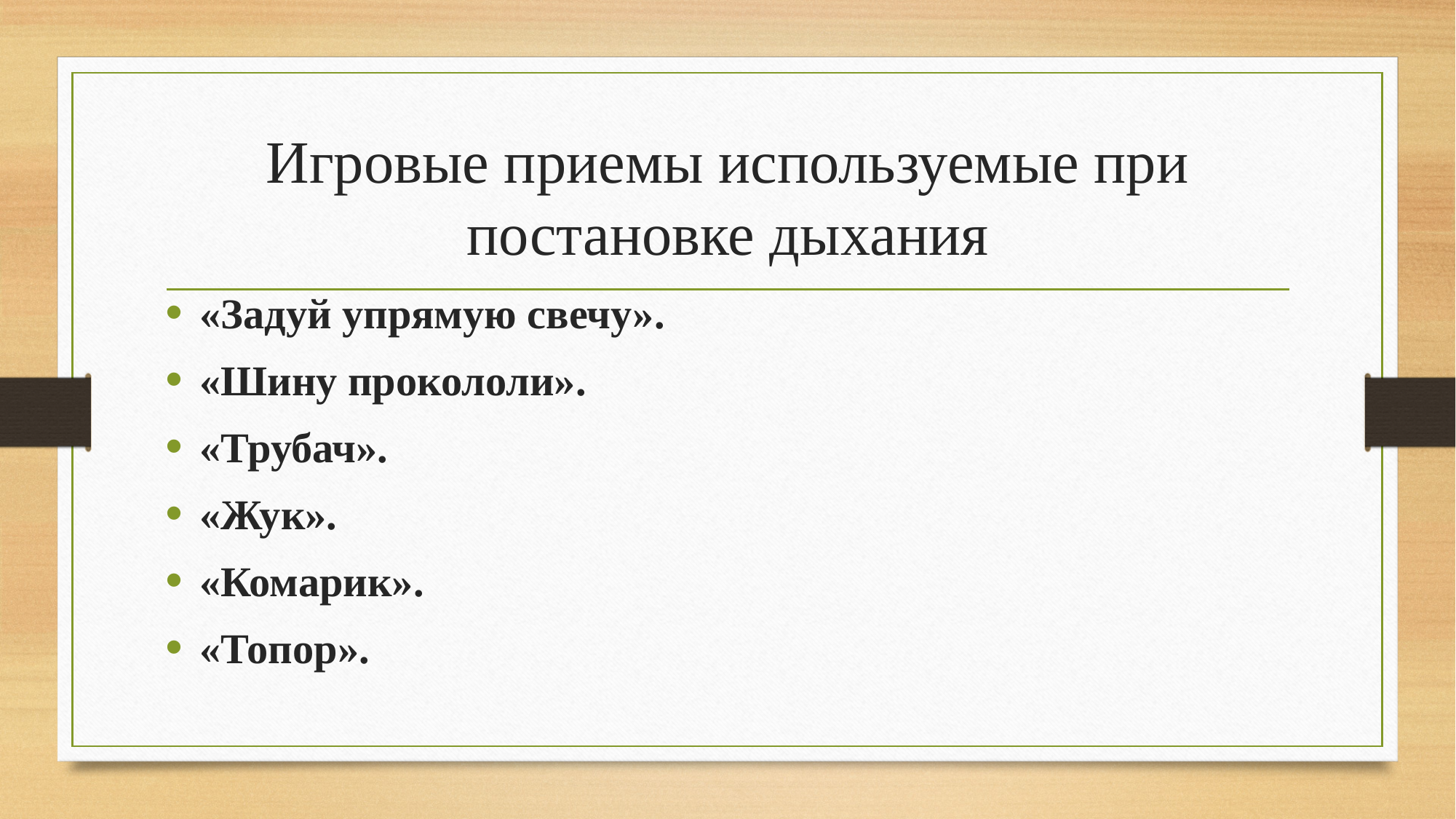

# Игровые приемы используемые при постановке дыхания
«Задуй упрямую свечу».
«Шину прокололи».
«Трубач».
«Жук».
«Комарик».
«Топор».